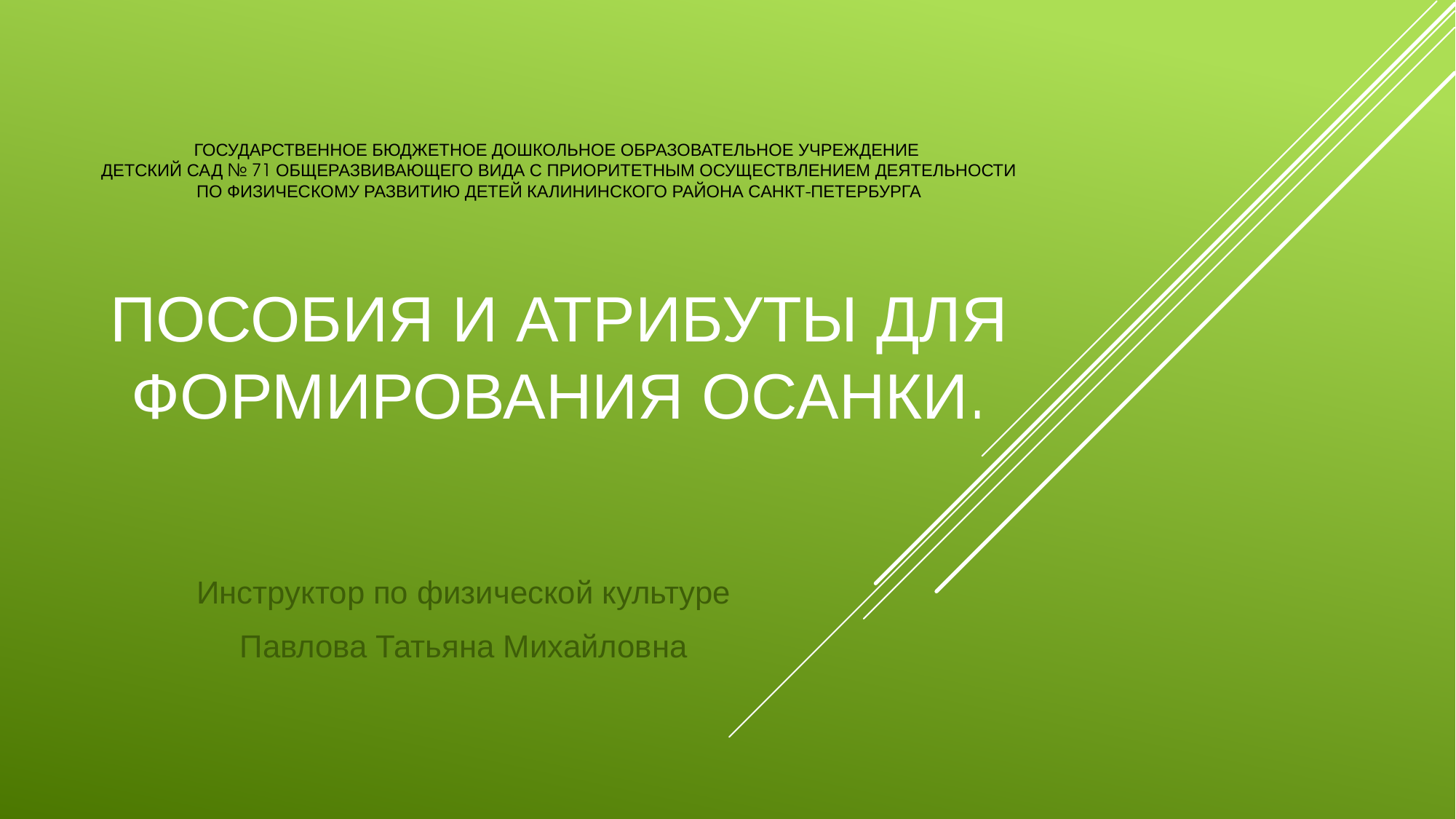

# Государственное бюджетное дошкольное образовательное учреждение детский сад № 71 общеразвивающего вида с приоритетным осуществлением деятельности по физическому развитию детей Калининского района Санкт-Петербурга Пособия и атрибуты для формирования осанки.

Инструктор по физической культуре
Павлова Татьяна Михайловна